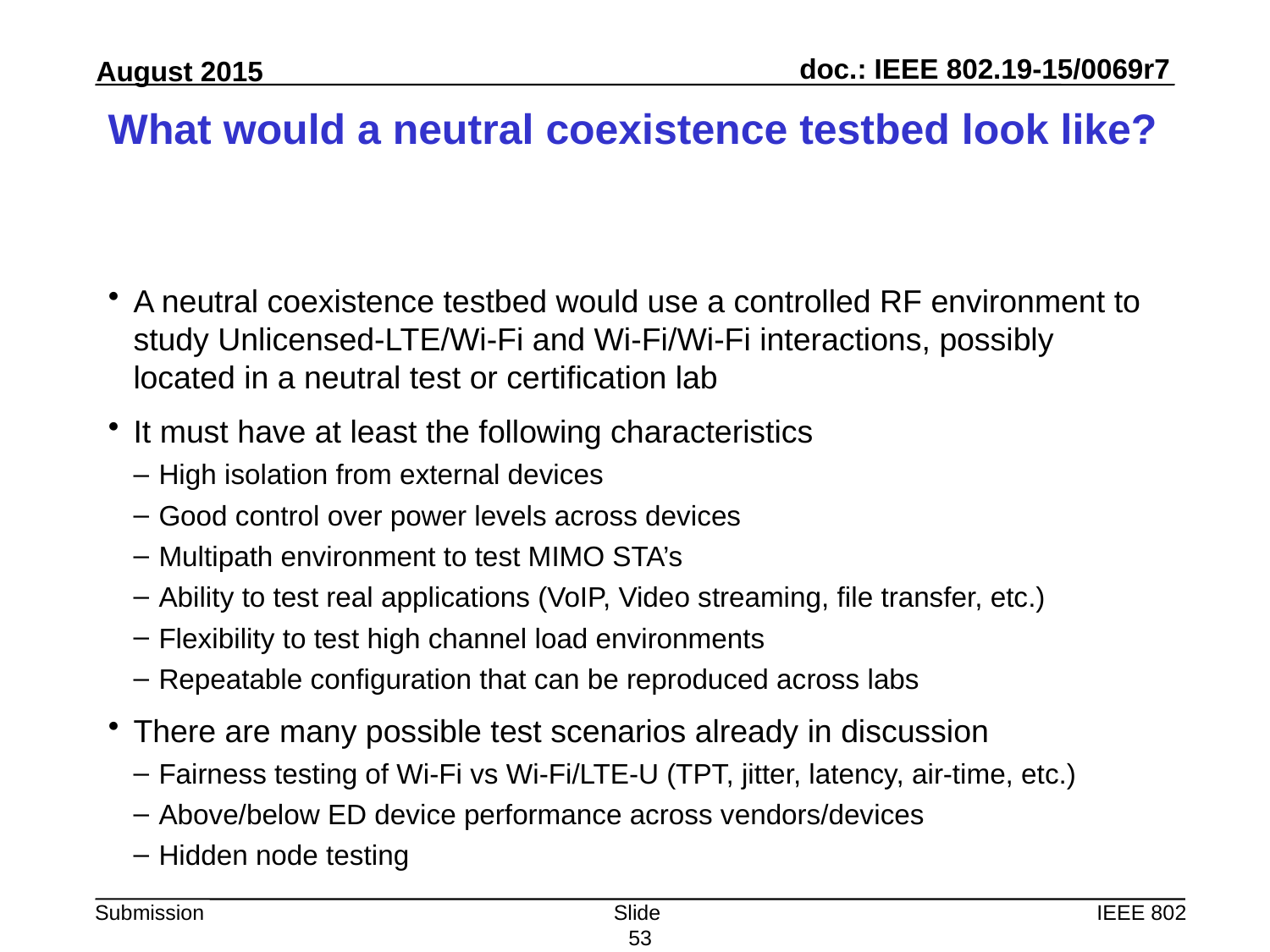

# What would a neutral coexistence testbed look like?
A neutral coexistence testbed would use a controlled RF environment to study Unlicensed-LTE/Wi-Fi and Wi-Fi/Wi-Fi interactions, possibly located in a neutral test or certification lab
It must have at least the following characteristics
High isolation from external devices
Good control over power levels across devices
Multipath environment to test MIMO STA’s
Ability to test real applications (VoIP, Video streaming, file transfer, etc.)
Flexibility to test high channel load environments
Repeatable configuration that can be reproduced across labs
There are many possible test scenarios already in discussion
Fairness testing of Wi-Fi vs Wi-Fi/LTE-U (TPT, jitter, latency, air-time, etc.)
Above/below ED device performance across vendors/devices
Hidden node testing

Slide 53
IEEE 802